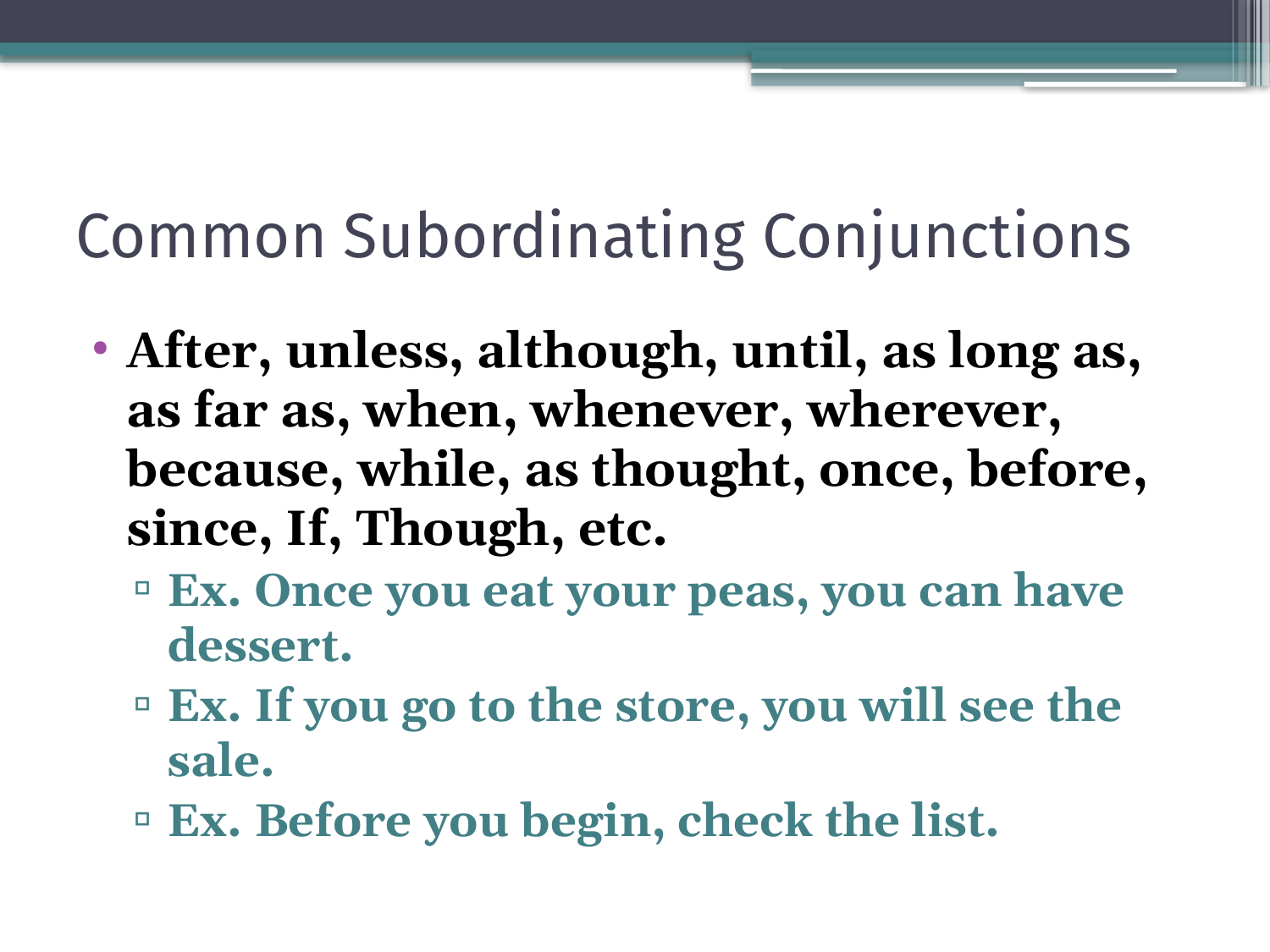

# Common Subordinating Conjunctions
After, unless, although, until, as long as, as far as, when, whenever, wherever, because, while, as thought, once, before, since, If, Though, etc.
Ex. Once you eat your peas, you can have dessert.
Ex. If you go to the store, you will see the sale.
Ex. Before you begin, check the list.